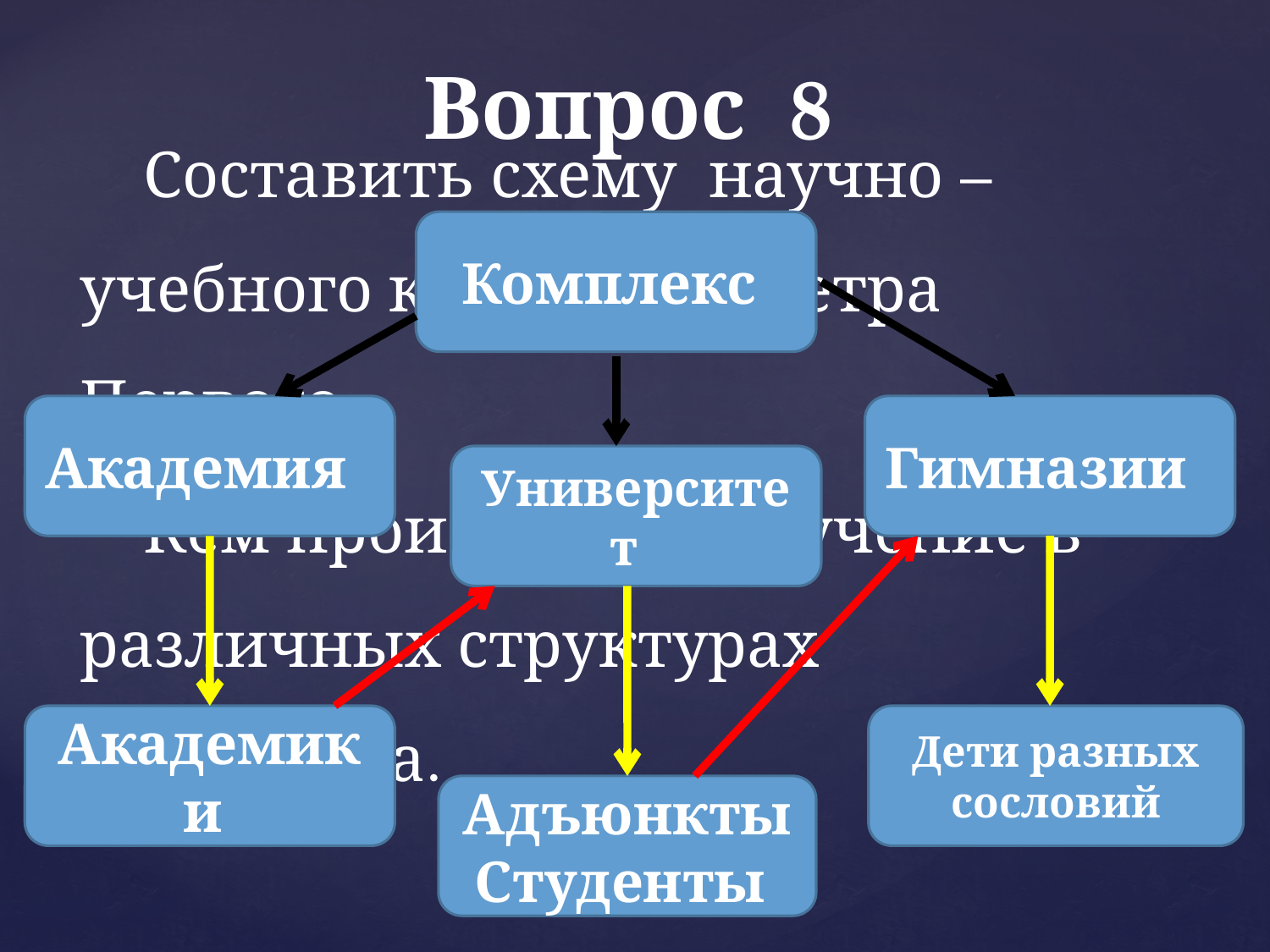

# Вопрос  8
Комплекс
Составить схему  научно – учебного комплекса Петра Первого.
Кем происходило обучение в различных структурах комплекса.

Академия
Гимназии
Университет
Академики
Дети разных сословий
Адъюнкты
Студенты